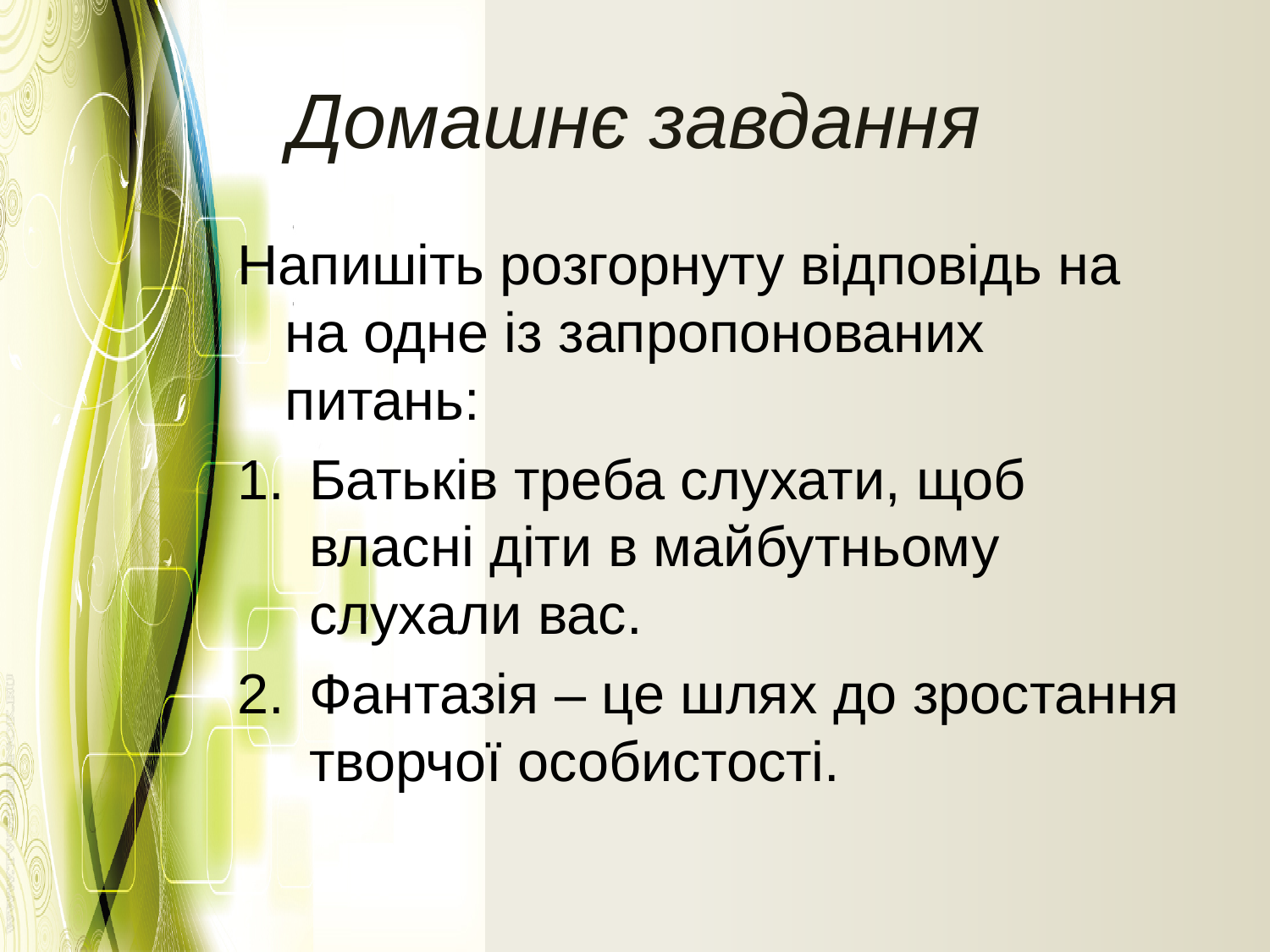

# Домашнє завдання
Напишіть розгорнуту відповідь на на одне із запропонованих питань:
Батьків треба слухати, щоб власні діти в майбутньому слухали вас.
Фантазія – це шлях до зростання творчої особистості.